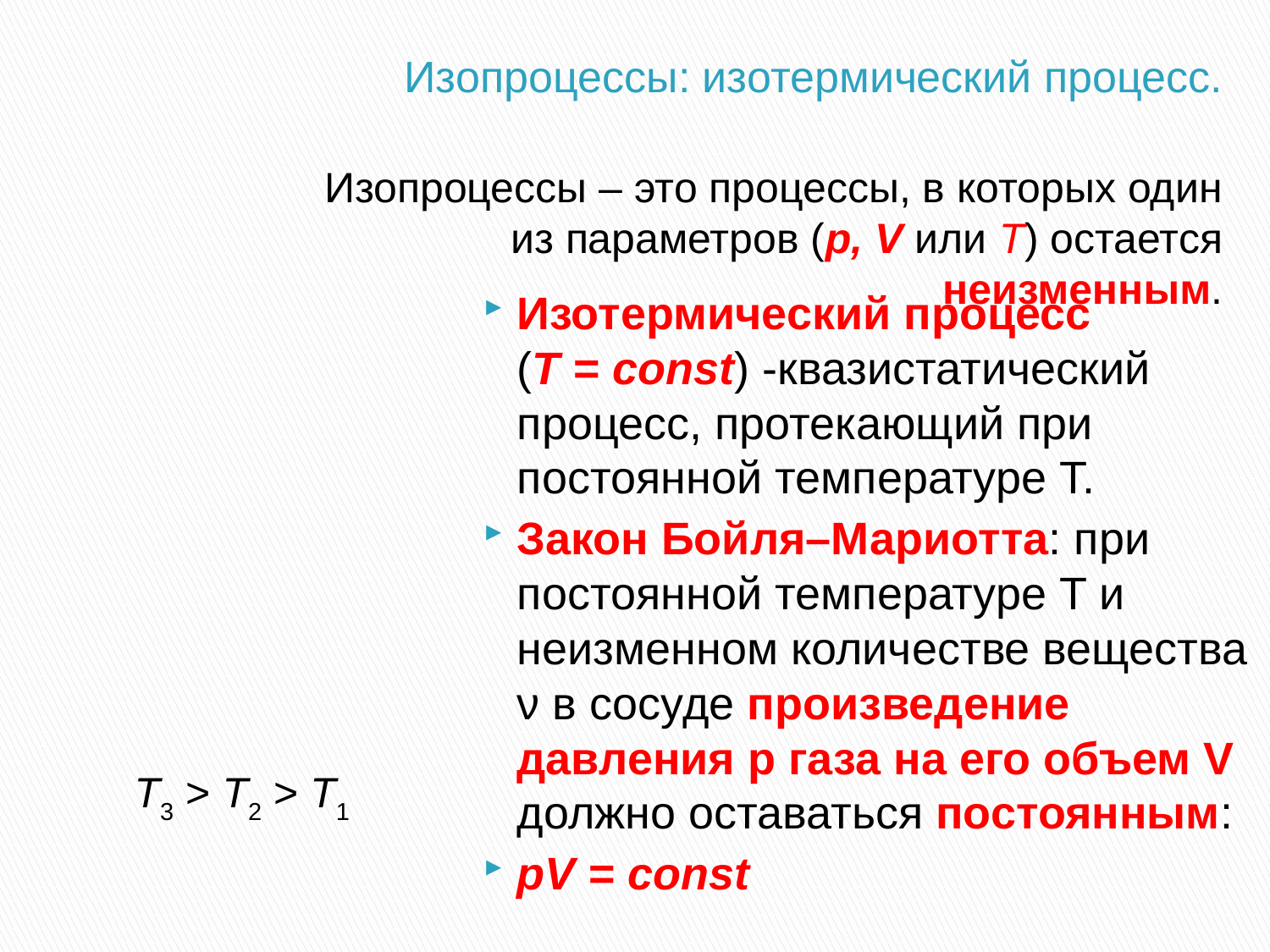

# Изопроцессы: изотермический процесс.
Изопроцессы – это процессы, в которых один из параметров (p, V или T) остается неизменным.
Изотермический процесс (T = const) -квазистатический процесс, протекающий при постоянной температуре T.
Закон Бойля–Мариотта: при постоянной температуре T и неизменном количестве вещества ν в сосуде произведение давления p газа на его объем V должно оставаться постоянным:
pV = const
T3 > T2 > T1